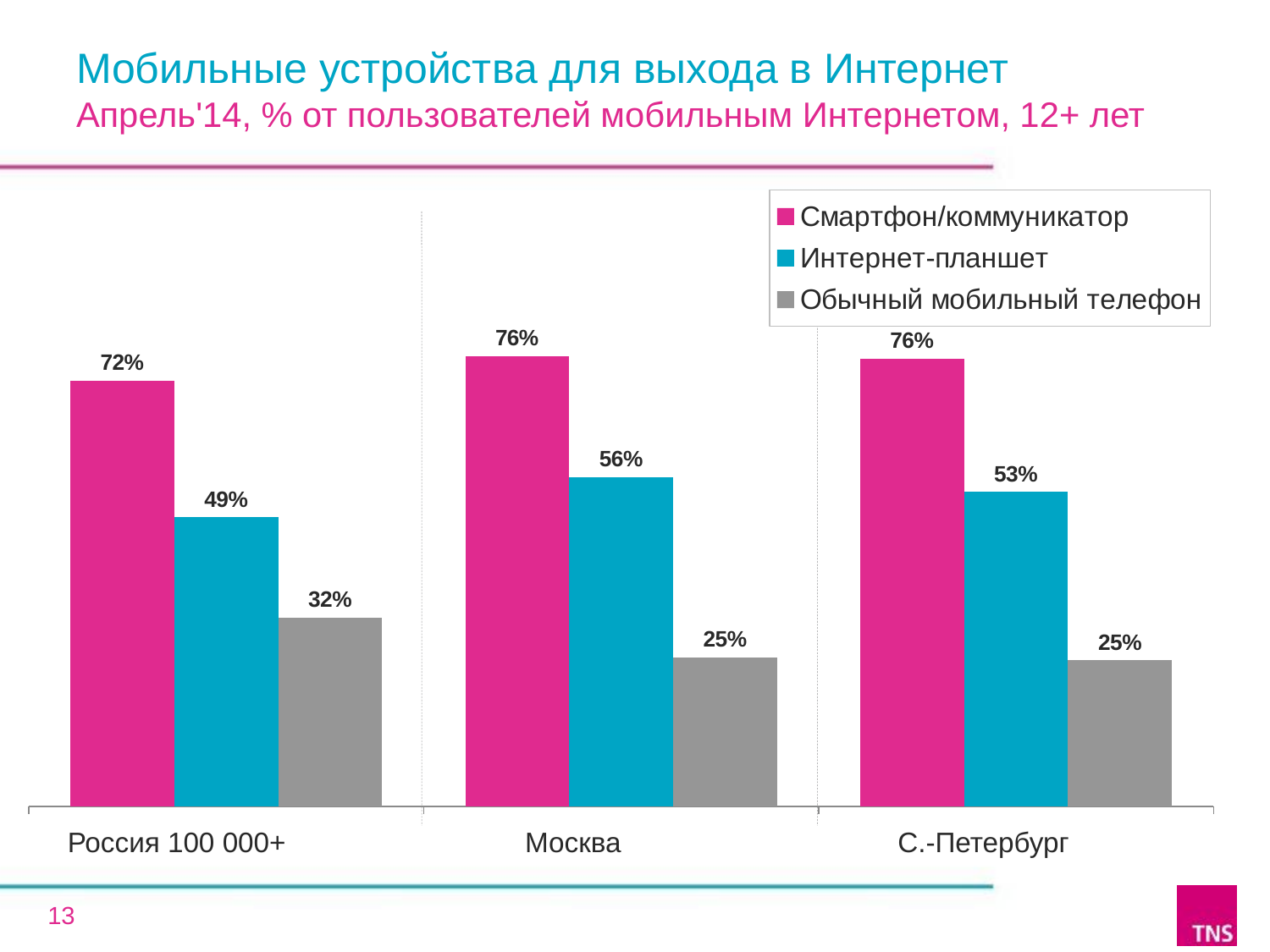

Мобильные устройства для выхода в Интернет
Апрель'14, % от пользователей мобильным Интернетом, 12+ лет

### Chart

| Category | Смартфон/коммуникатор | Интернет-планшет | Обычный мобильный телефон |
|---|---|---|---|
| Россия 100 000+ | 71.8 | 48.7 | 31.8 |
| Москва | 75.9 | 55.5 | 25.1 |
| С.-Петербург | 75.5 | 53.0 | 24.6 |

Россия 100 000+
Москва
С.-Петербург
13